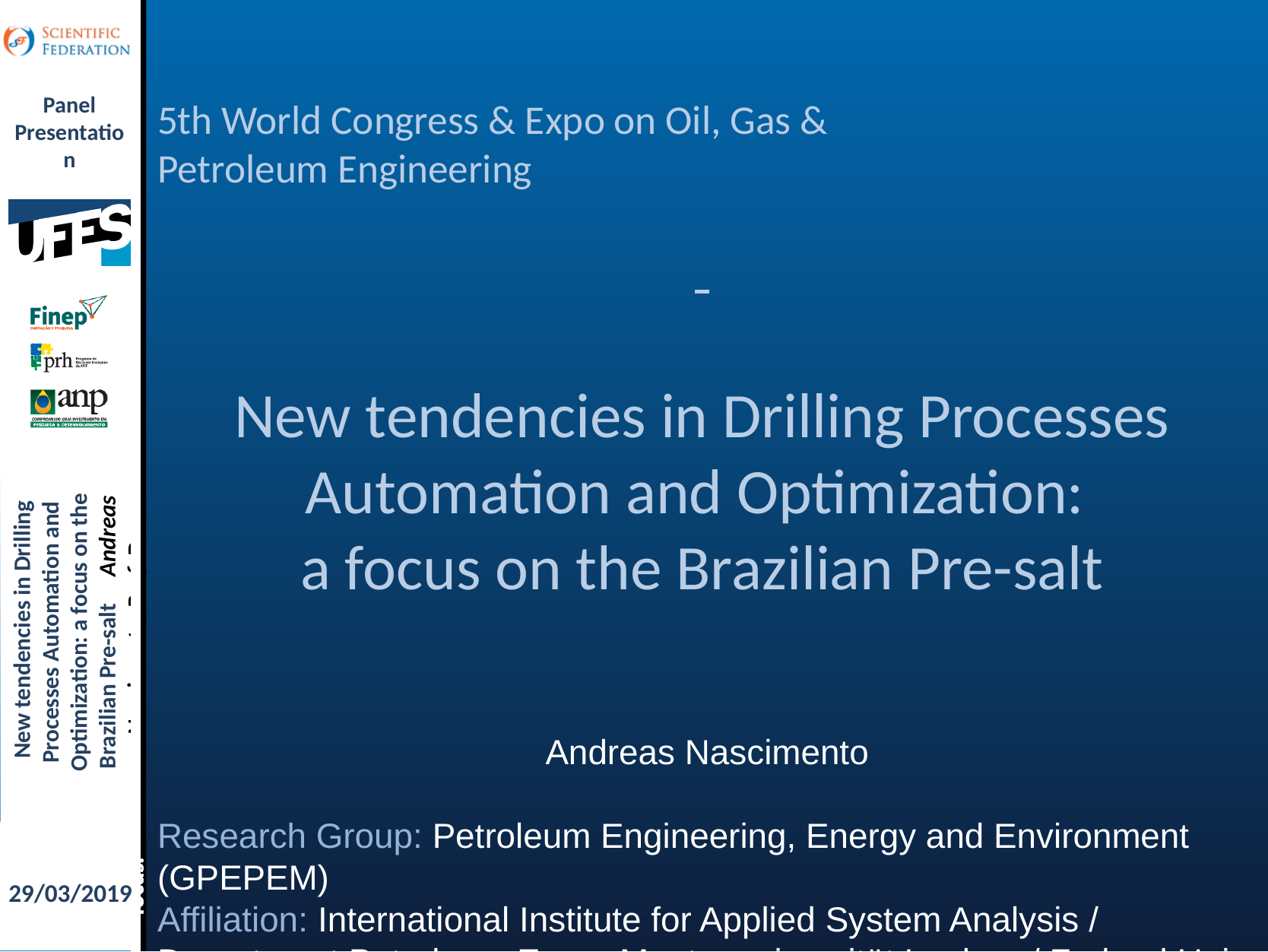

5th World Congress & Expo on Oil, Gas &
Petroleum Engineering
# New tendencies in Drilling Processes Automation and Optimization: a focus on the Brazilian Pre-salt
Andreas Nascimento

Research Group: Petroleum Engineering, Energy and Environment (GPEPEM)
Affiliation: International Institute for Applied System Analysis / Department Petroleum Eng. - Montanuniversität Leoben / Federal Uni. of Espirito Santo

29/03/2019